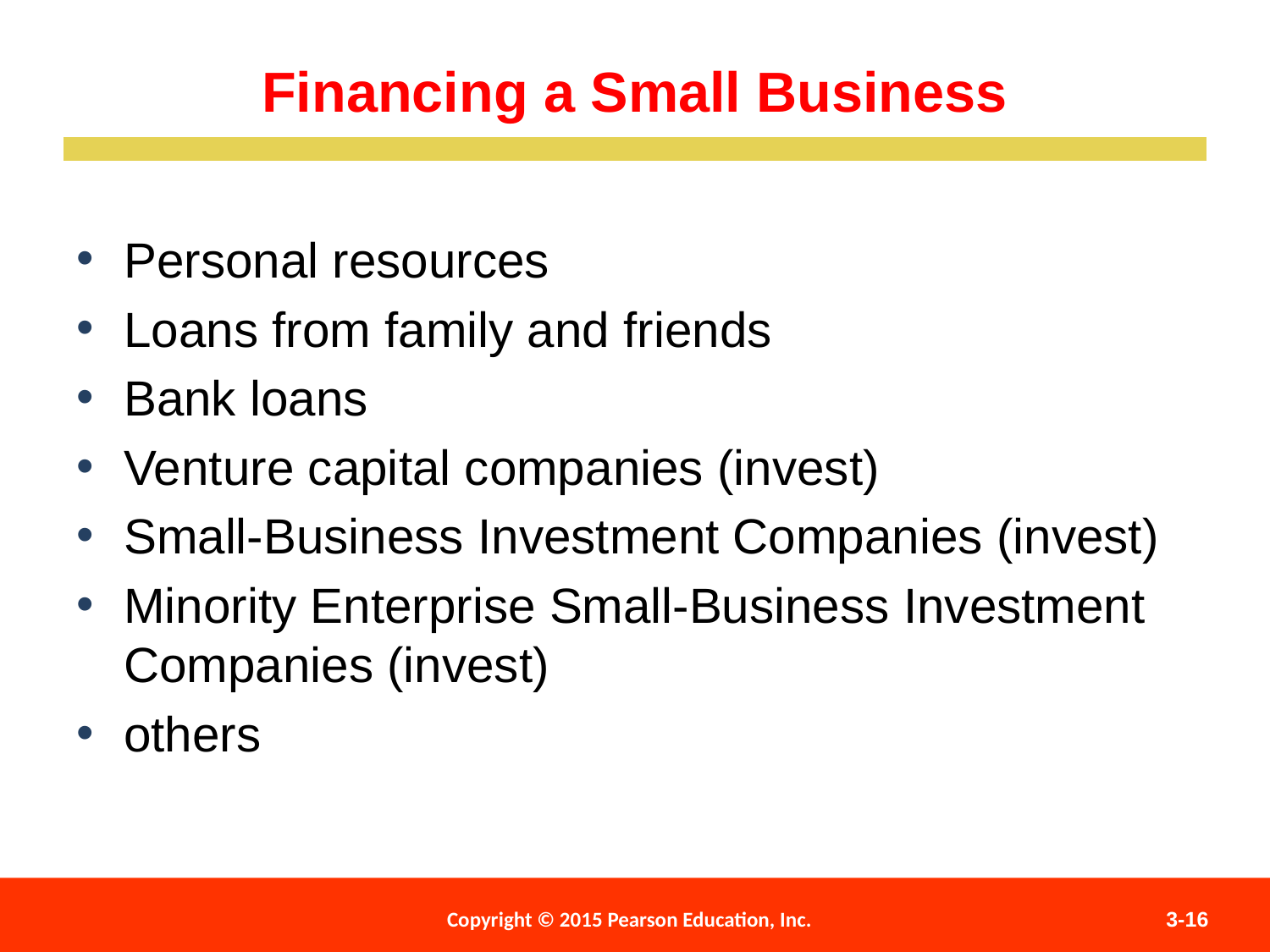

Financing a Small Business
Personal resources
Loans from family and friends
Bank loans
Venture capital companies (invest)
Small-Business Investment Companies (invest)
Minority Enterprise Small-Business Investment Companies (invest)
others